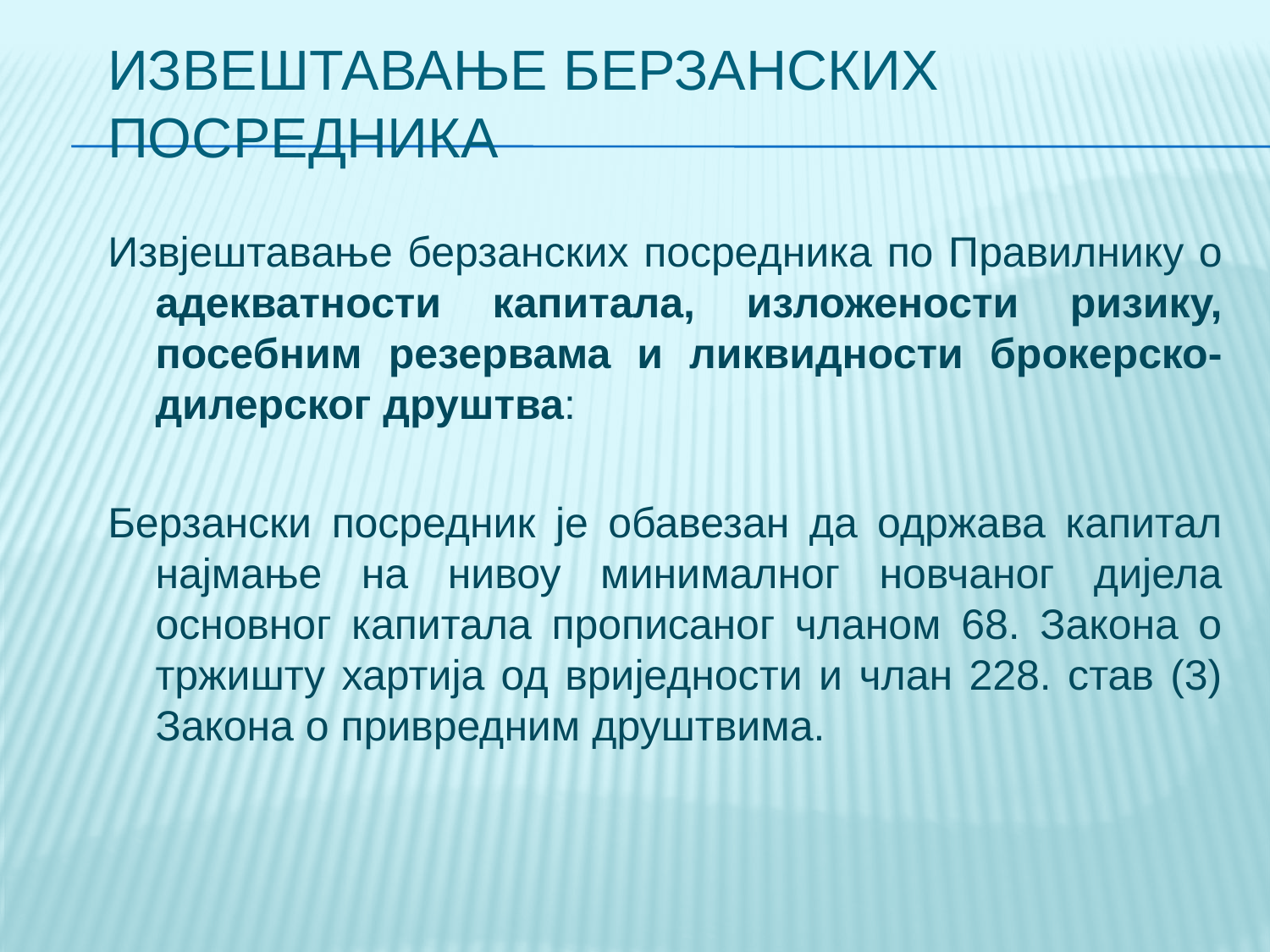

# Извештавање берзанских посредника
Извјештавање берзанских посредника по Правилнику о адекватности капитала, изложености ризику, посебним резервама и ликвидности брокерско-дилерског друштва:

Берзански посредник је обавезан да одржава капитал најмање на нивоу минималног новчаног дијела основног капитала прописаног чланом 68. Закона о тржишту хартија од вриједности и члан 228. став (3) Закона о привредним друштвима.